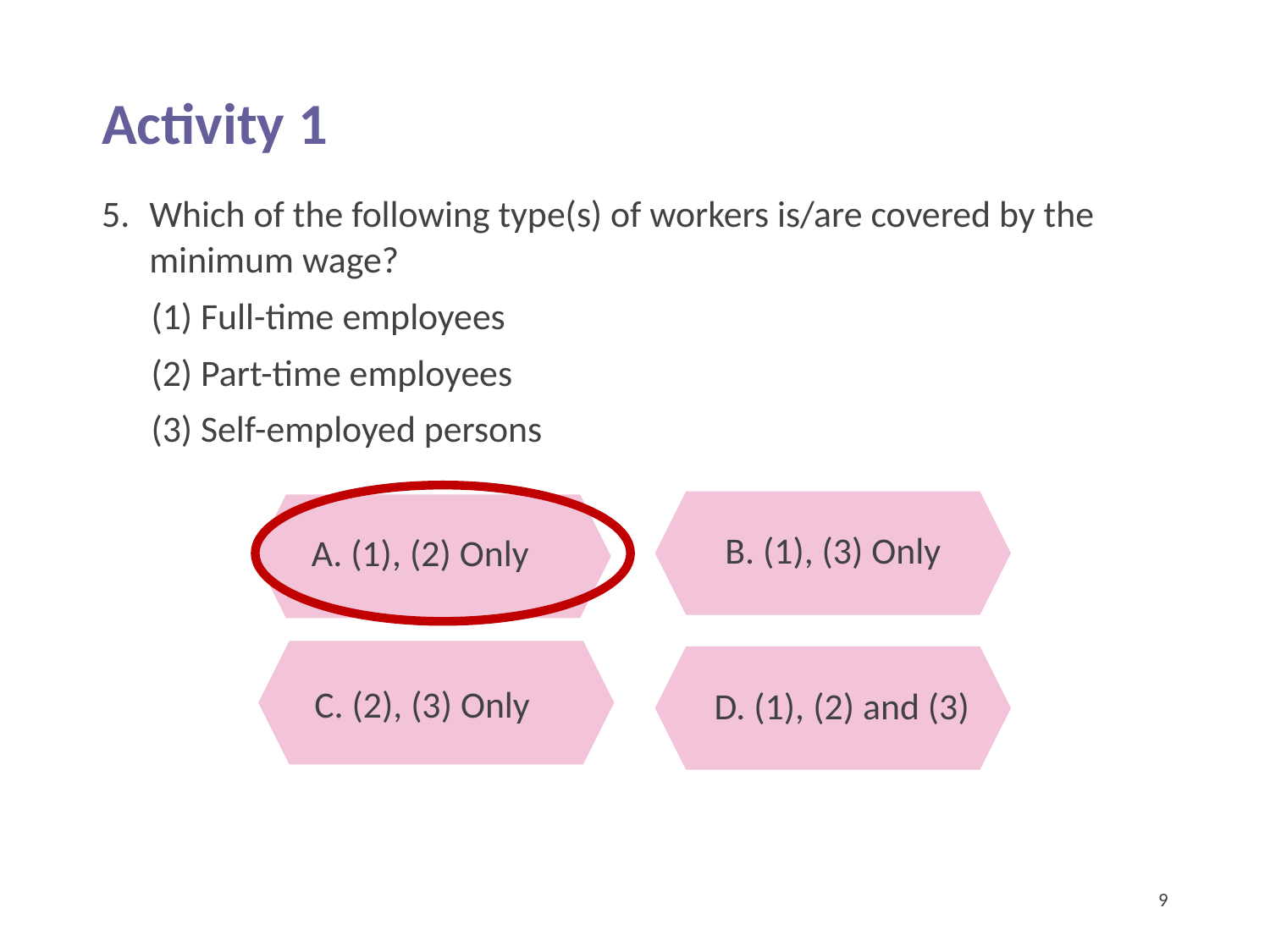

Activity 1
Which of the following type(s) of workers is/are covered by the minimum wage?
 Full-time employees
 Part-time employees
 Self-employed persons

B. (1), (3) Only
A. (1), (2) Only

C. (2), (3) Only
D. (1), (2) and (3)
9